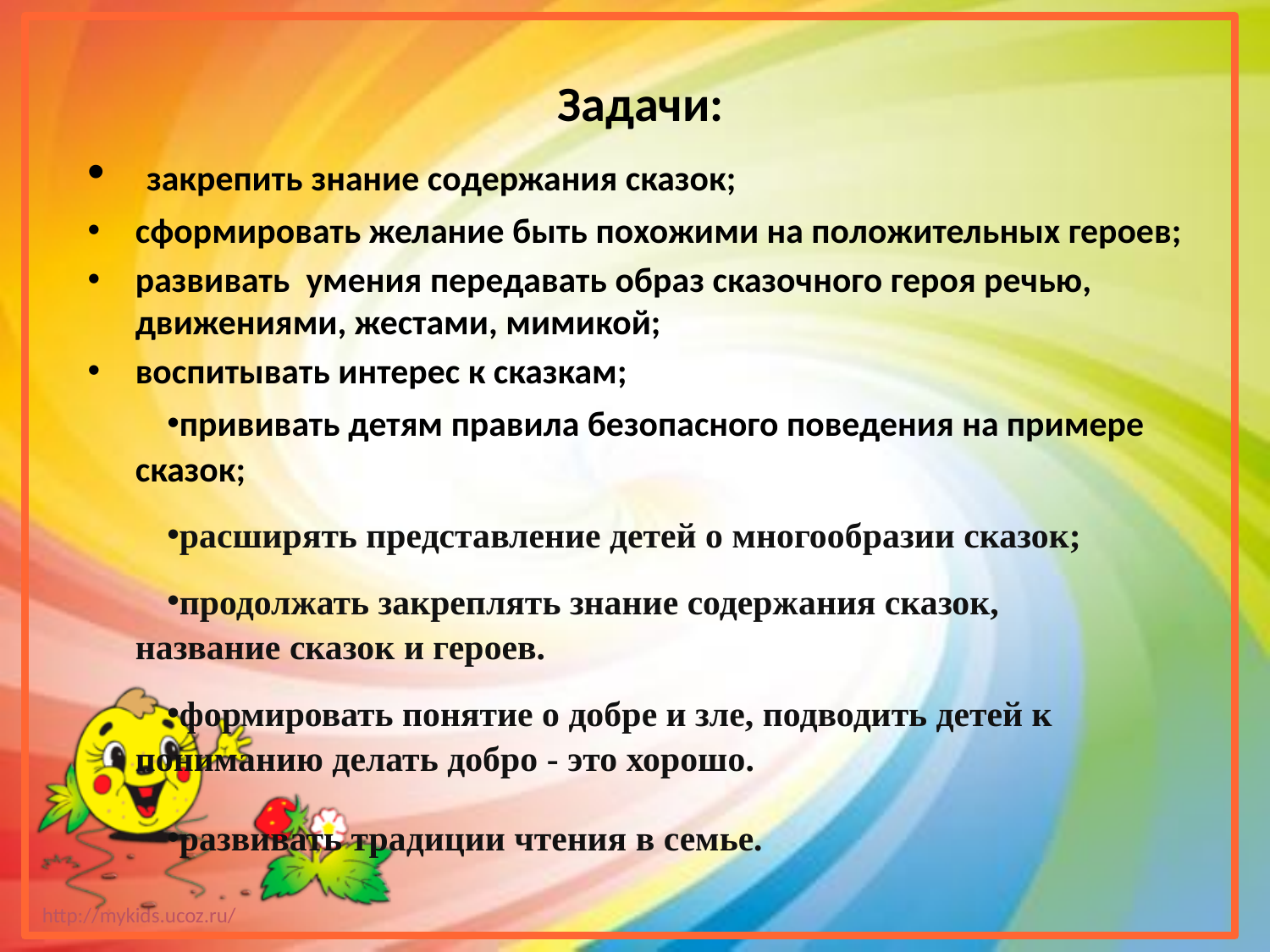

Задачи:
 закрепить знание содержания сказок;
сформировать желание быть похожими на положительных героев;
развивать  умения передавать образ сказочного героя речью, движениями, жестами, мимикой;
воспитывать интерес к сказкам;
прививать детям правила безопасного поведения на примере сказок;
расширять представление детей о многообразии сказок;
продолжать закреплять знание содержания сказок,     название сказок и героев.
формировать понятие о добре и зле, подводить детей к пониманию делать добро - это хорошо.
развивать традиции чтения в семье.